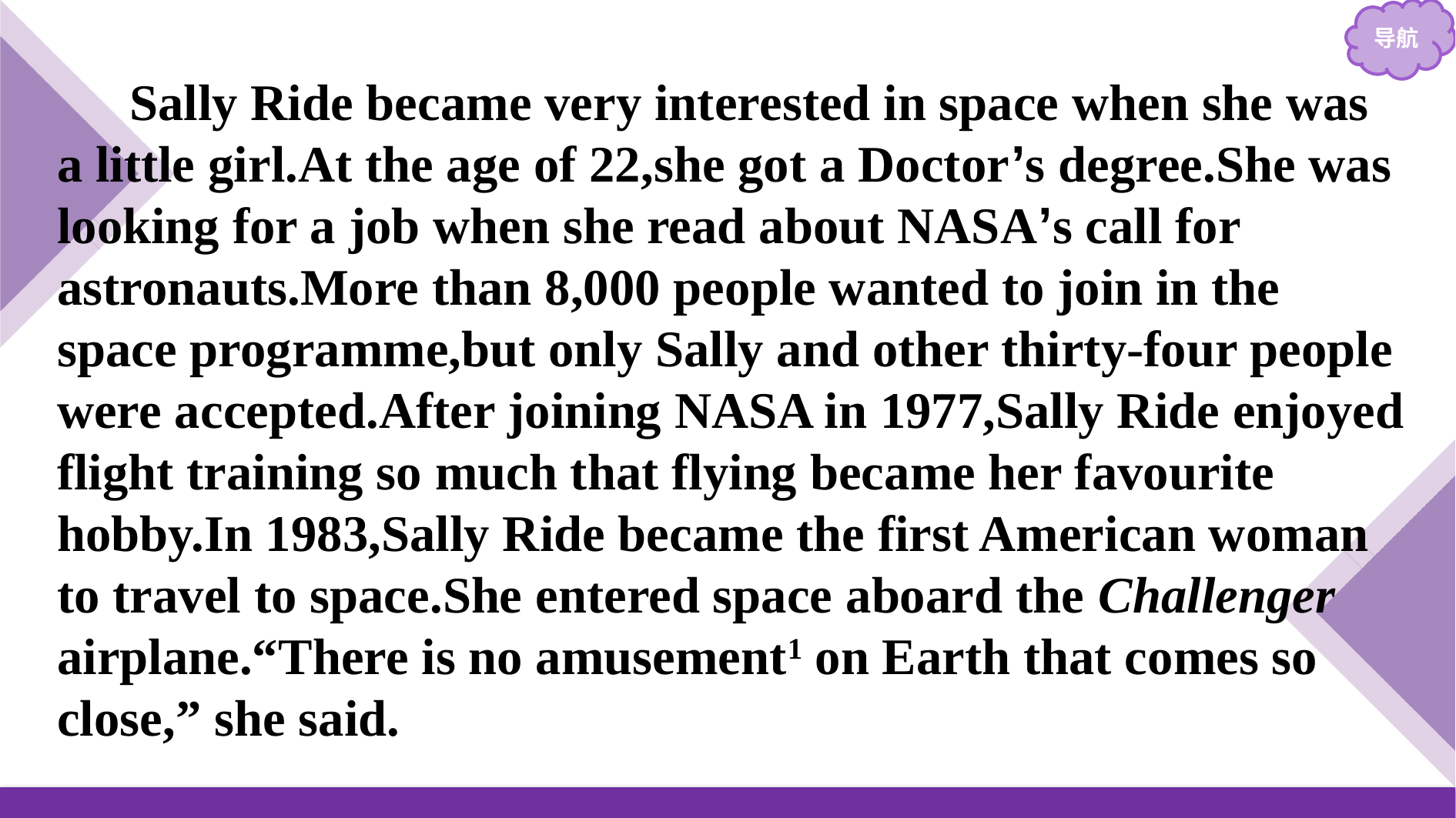

Sally Ride became very interested in space when she was a little girl.At the age of 22,she got a Doctor’s degree.She was looking for a job when she read about NASA’s call for astronauts.More than 8,000 people wanted to join in the space programme,but only Sally and other thirty-four people were accepted.After joining NASA in 1977,Sally Ride enjoyed flight training so much that flying became her favourite hobby.In 1983,Sally Ride became the first American woman to travel to space.She entered space aboard the Challenger airplane.“There is no amusement1 on Earth that comes so close,” she said.